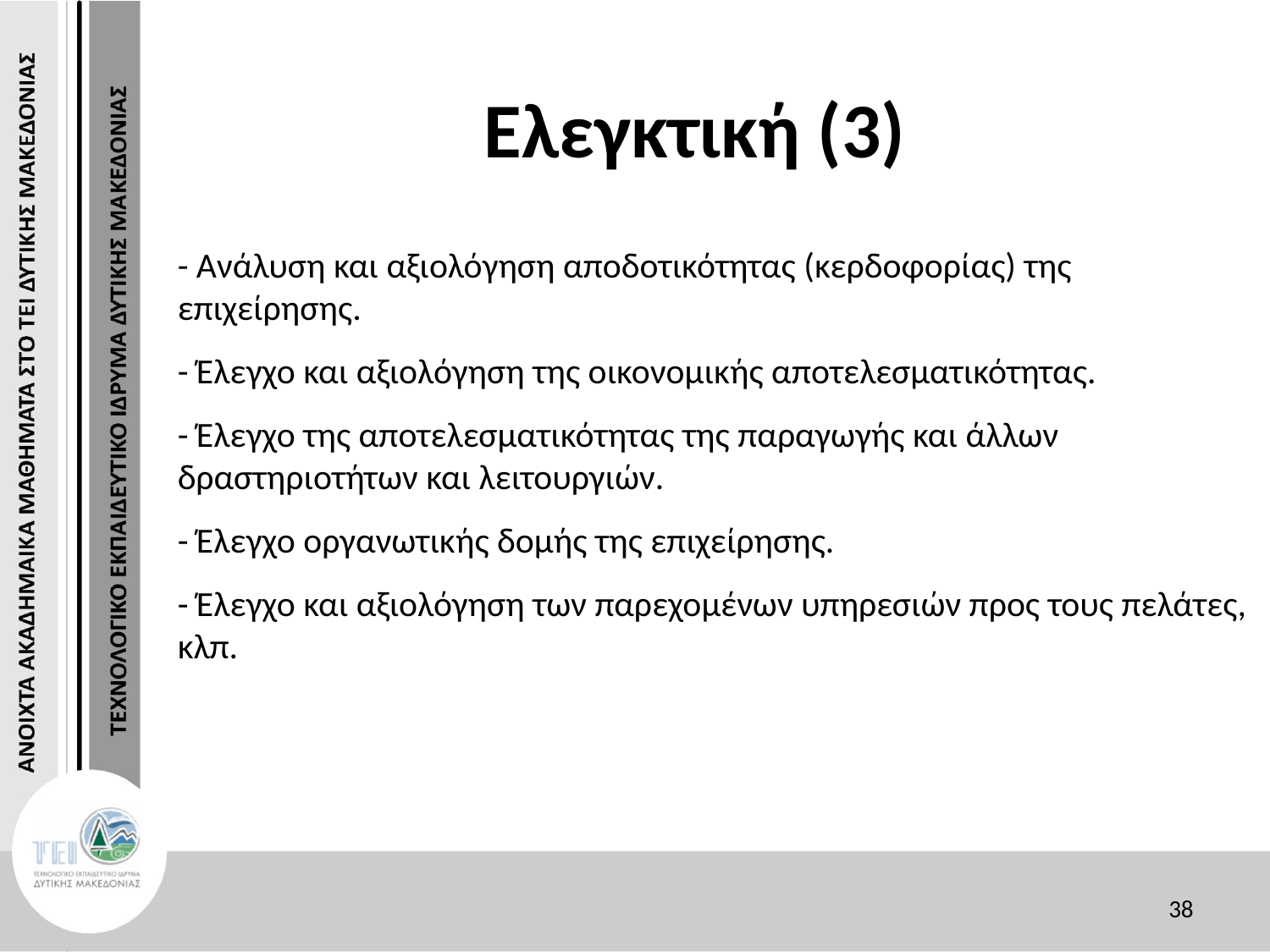

# Ελεγκτική (3)
- Ανάλυση και αξιολόγηση αποδοτικότητας (κερδοφορίας) της επιχείρησης.
- Έλεγχο και αξιολόγηση της οικονομικής αποτελεσματικότητας.
- Έλεγχο της αποτελεσματικότητας της παραγωγής και άλλων δραστηριοτήτων και λειτουργιών.
- Έλεγχο οργανωτικής δομής της επιχείρησης.
- Έλεγχο και αξιολόγηση των παρεχομένων υπηρεσιών προς τους πελάτες, κλπ.
38